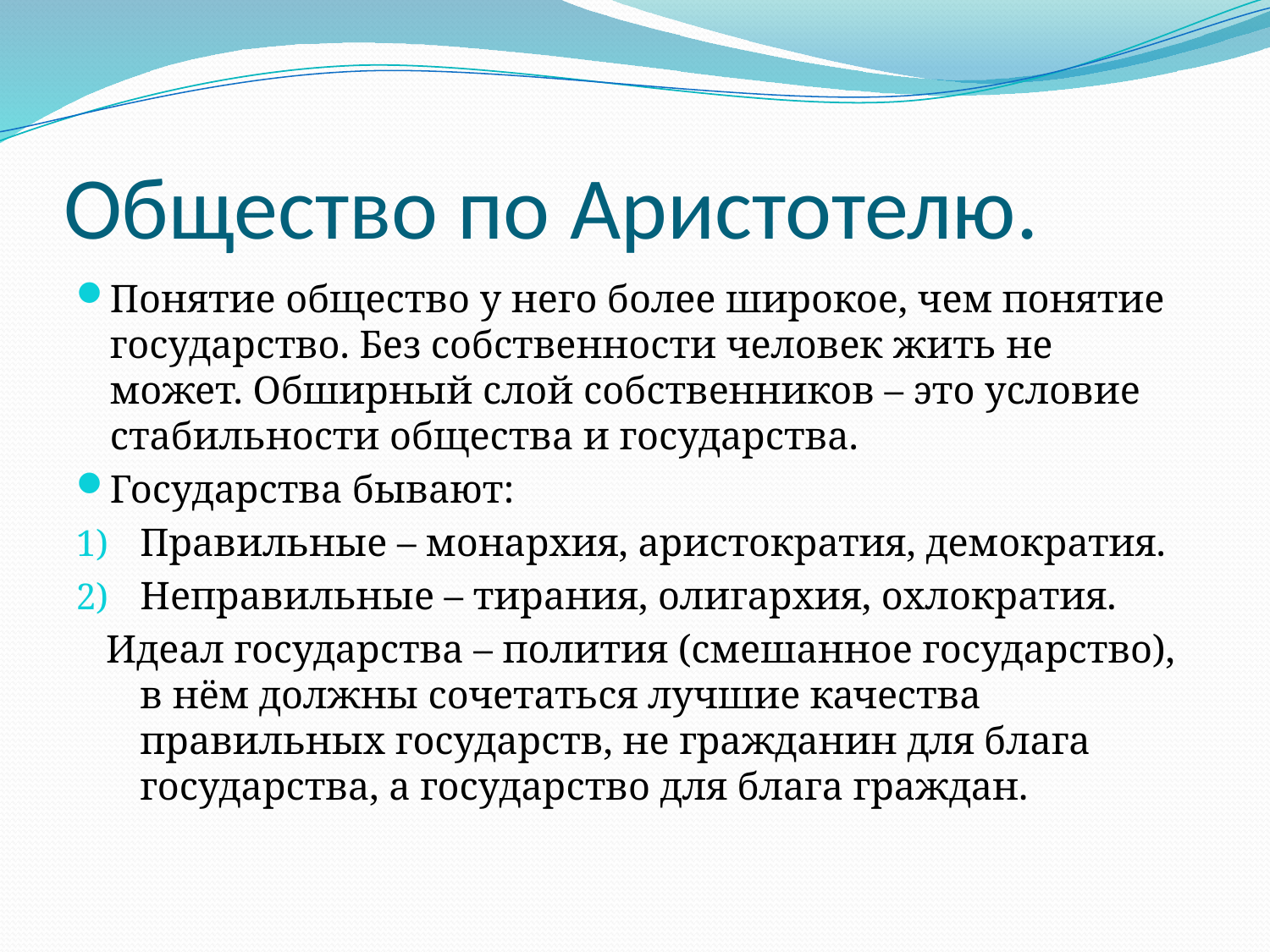

# Общество по Аристотелю.
Понятие общество у него более широкое, чем понятие государство. Без собственности человек жить не может. Обширный слой собственников – это условие стабильности общества и государства.
Государства бывают:
Правильные – монархия, аристократия, демократия.
Неправильные – тирания, олигархия, охлократия.
   Идеал государства – полития (смешанное государство), в нём должны сочетаться лучшие качества правильных государств, не гражданин для блага государства, а государство для блага граждан.